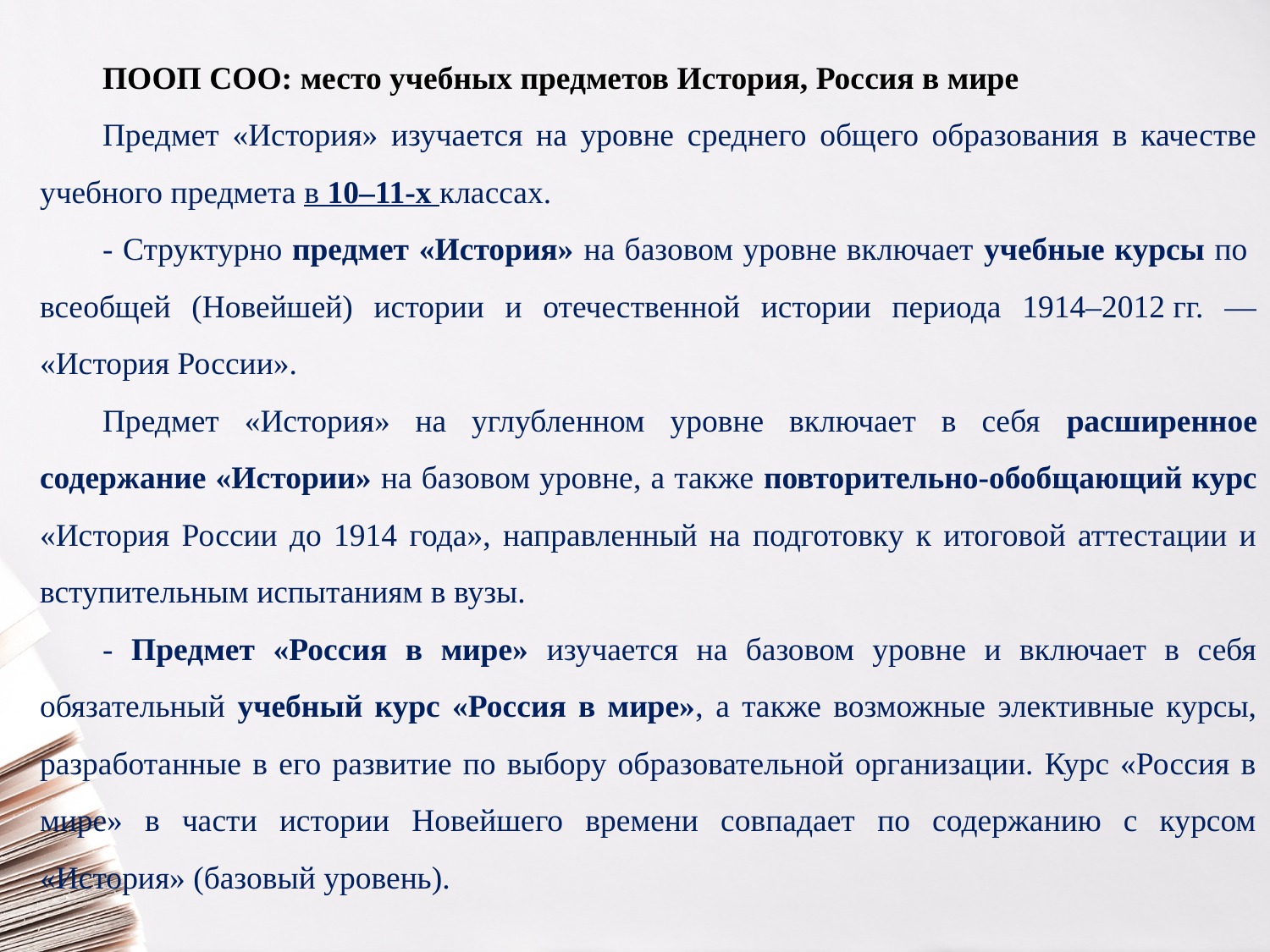

ПООП СОО: место учебных предметов История, Россия в мире
Предмет «История» изучается на уровне среднего общего образования в качестве учебного предмета в 10–11-х классах.
- Структурно предмет «История» на базовом уровне включает учебные курсы по  всеобщей (Новейшей) истории и отечественной истории периода 1914–2012 гг. — «История России».
Предмет «История» на углубленном уровне включает в себя расширенное содержание «Истории» на базовом уровне, а также повторительно-обобщающий курс «История России до 1914 года», направленный на подготовку к итоговой аттестации и вступительным испытаниям в вузы.
- Предмет «Россия в мире» изучается на базовом уровне и включает в себя обязательный учебный курс «Россия в мире», а также возможные элективные курсы, разработанные в его развитие по выбору образовательной организации. Курс «Россия в мире» в части истории Новейшего времени совпадает по содержанию с курсом «История» (базовый уровень).
#